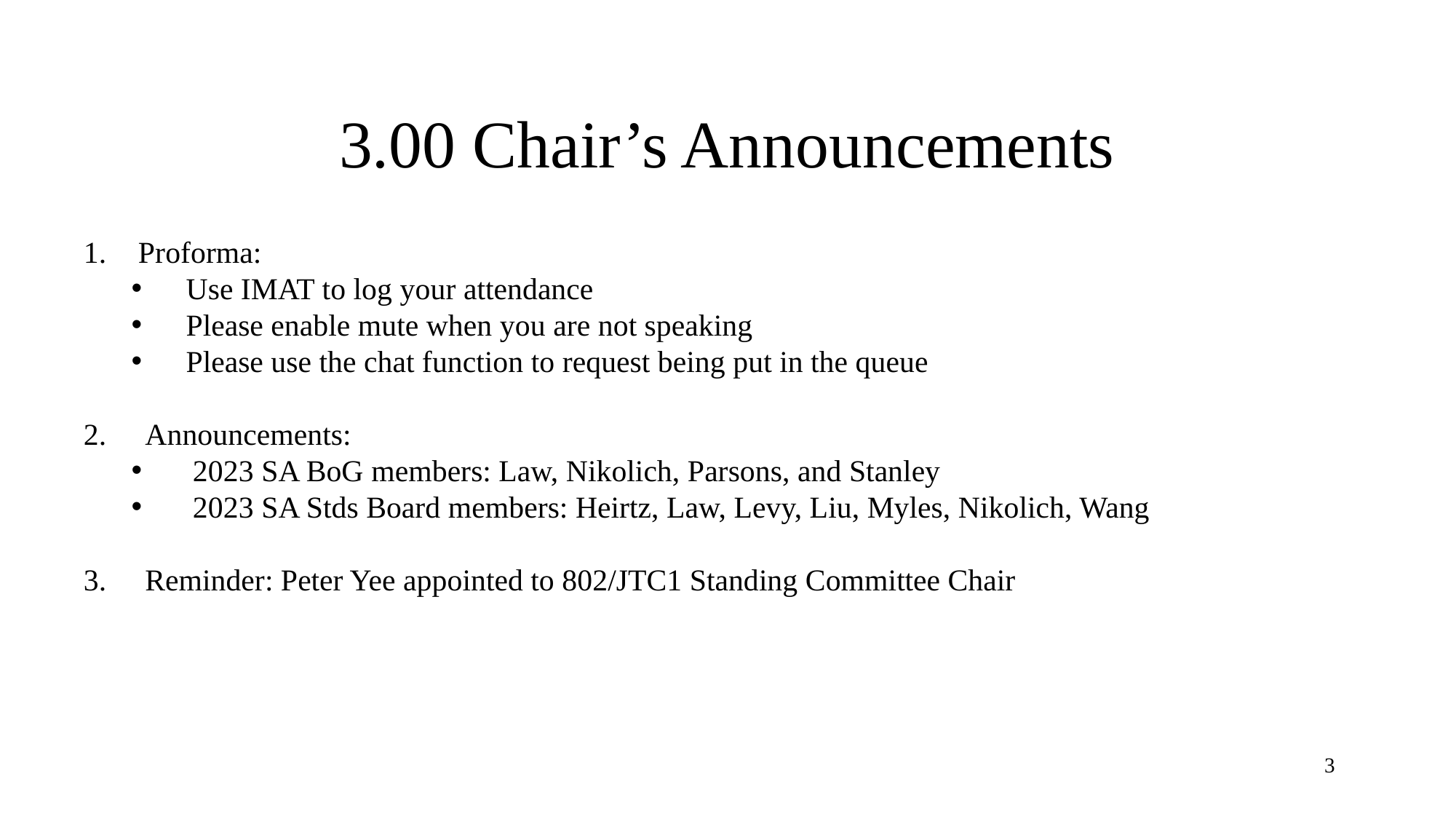

# 3.00 Chair’s Announcements
Proforma:
Use IMAT to log your attendance
Please enable mute when you are not speaking
Please use the chat function to request being put in the queue
Announcements:
2023 SA BoG members: Law, Nikolich, Parsons, and Stanley
2023 SA Stds Board members: Heirtz, Law, Levy, Liu, Myles, Nikolich, Wang
Reminder: Peter Yee appointed to 802/JTC1 Standing Committee Chair

3